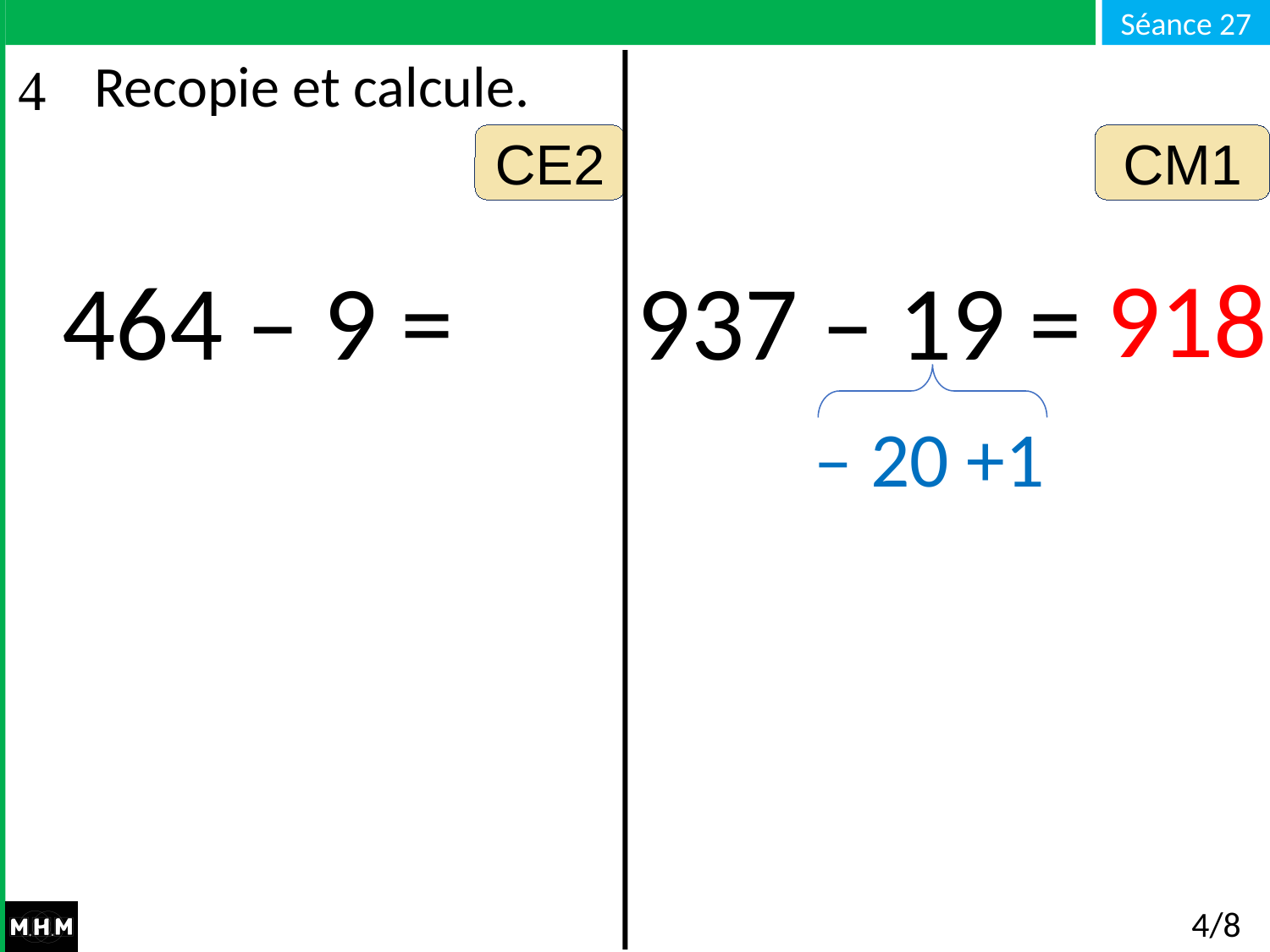

# Recopie et calcule.
CE2
CM1
918
937 – 19 =
464 – 9 =

– 20 +1
4/8